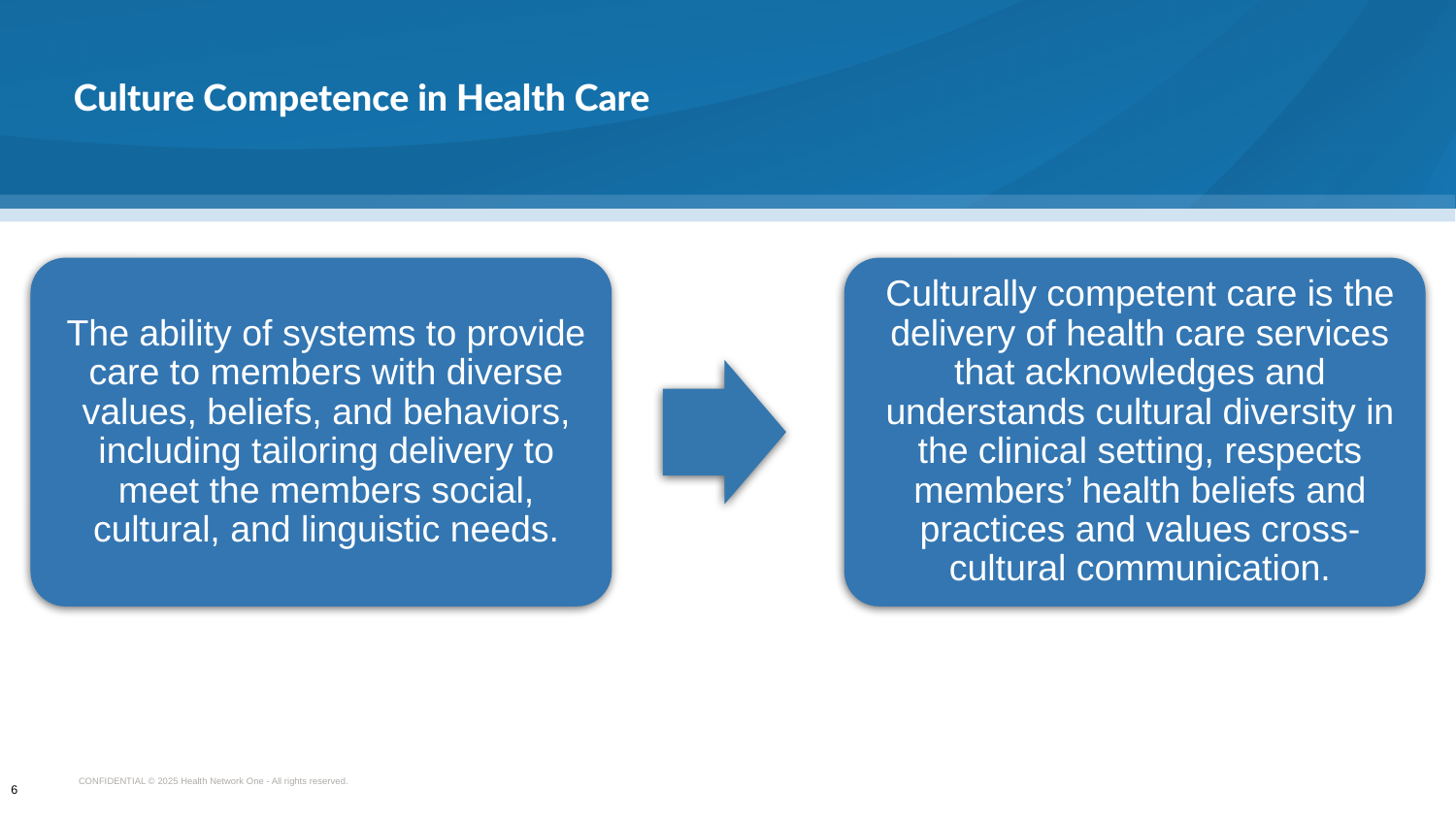

Culture Competence in Health Care
The ability of systems to provide care to members with diverse values, beliefs, and behaviors, including tailoring delivery to meet the members social, cultural, and linguistic needs.

Culturally competent care is the delivery of health care services that acknowledges and understands cultural diversity in the clinical setting, respects members’ health beliefs and practices and values cross-cultural communication.
6